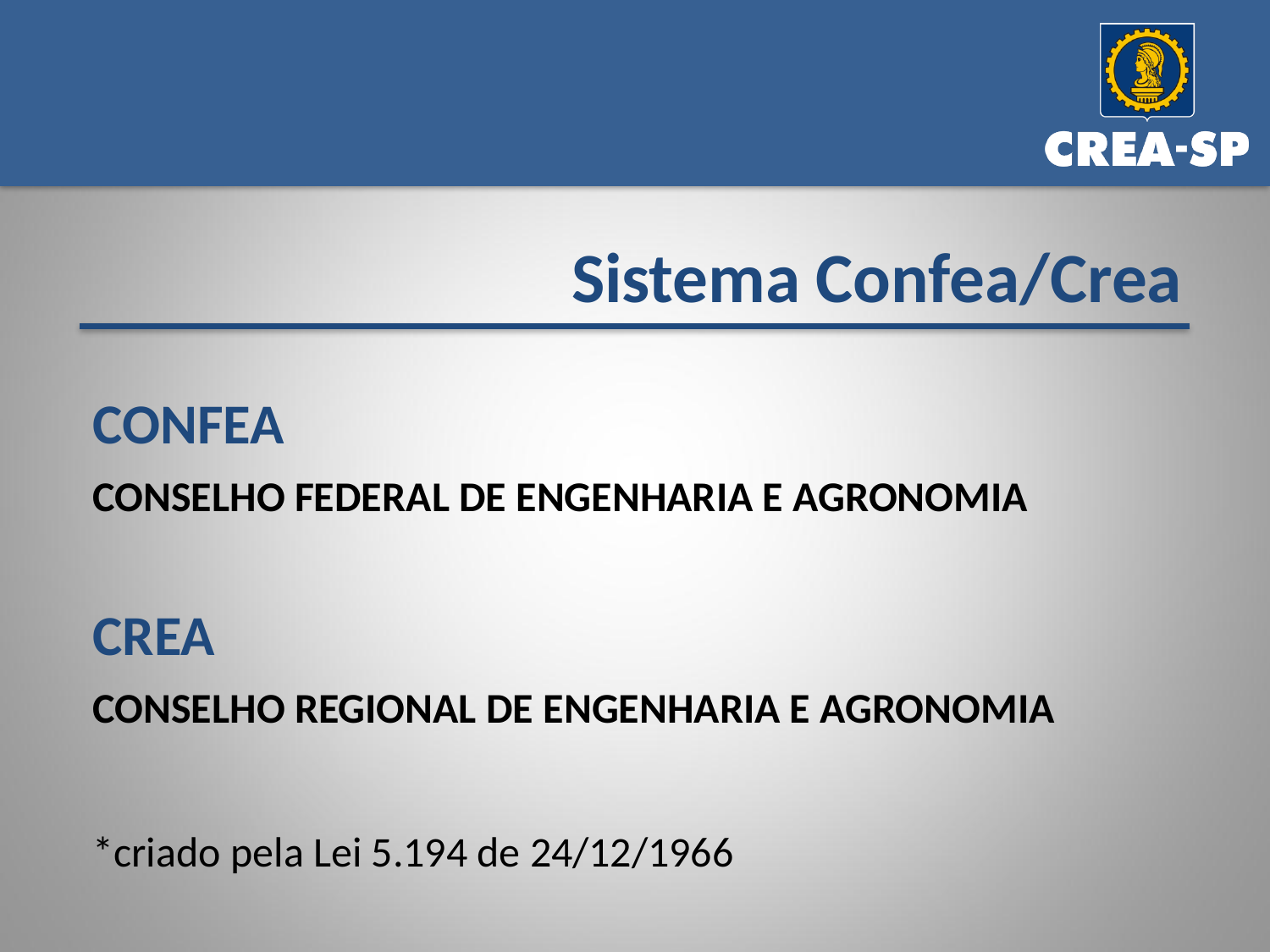

Sistema Confea/Crea
CONFEA
CONSELHO FEDERAL DE ENGENHARIA E AGRONOMIA

CREA
CONSELHO REGIONAL DE ENGENHARIA E AGRONOMIA

*criado pela Lei 5.194 de 24/12/1966